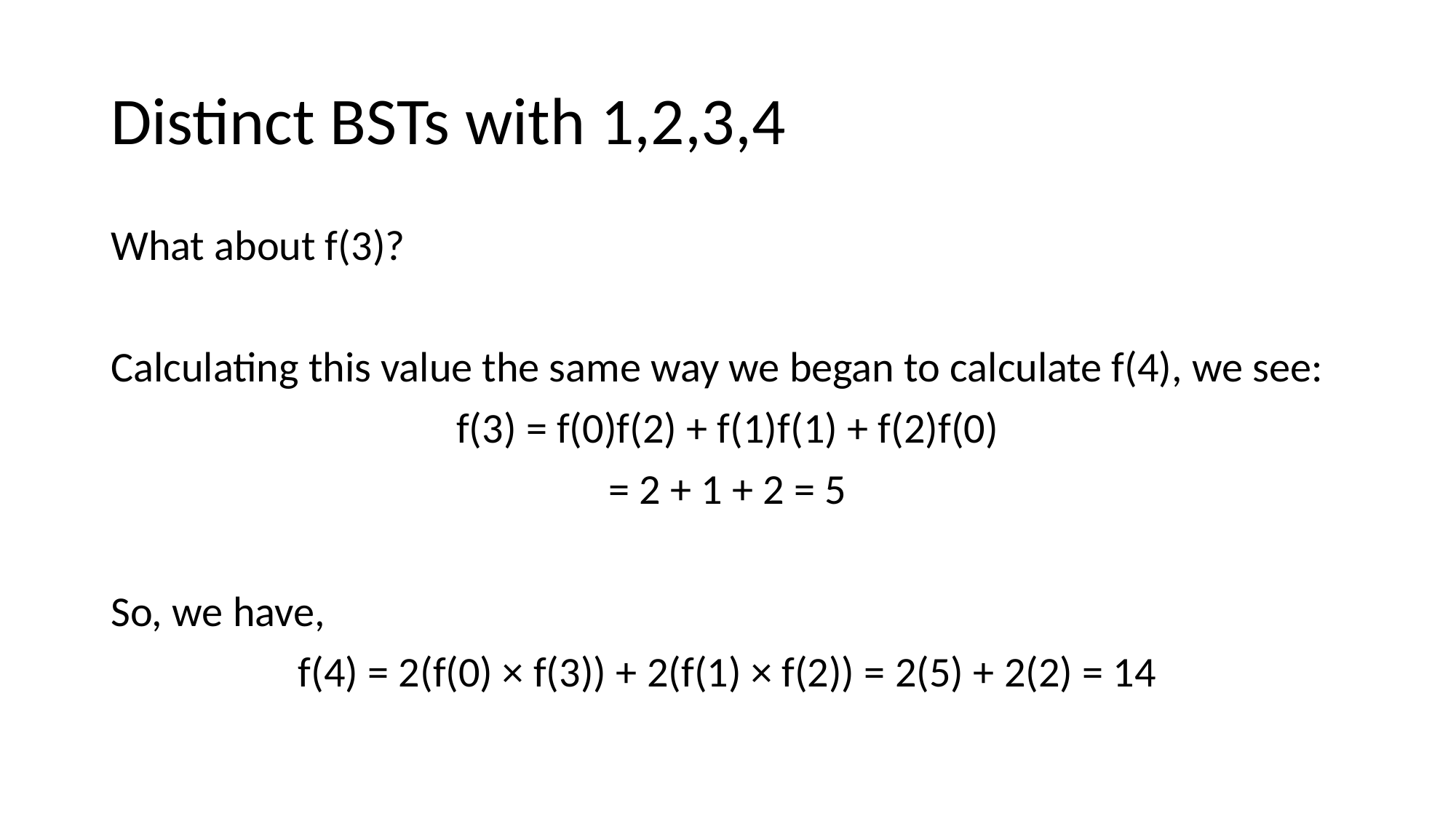

# Distinct BSTs with 1,2,3,4
What about f(3)?

Calculating this value the same way we began to calculate f(4), we see:
f(3) = f(0)f(2) + f(1)f(1) + f(2)f(0)
= 2 + 1 + 2 = 5

So, we have,
f(4) = 2(f(0) × f(3)) + 2(f(1) × f(2)) = 2(5) + 2(2) = 14